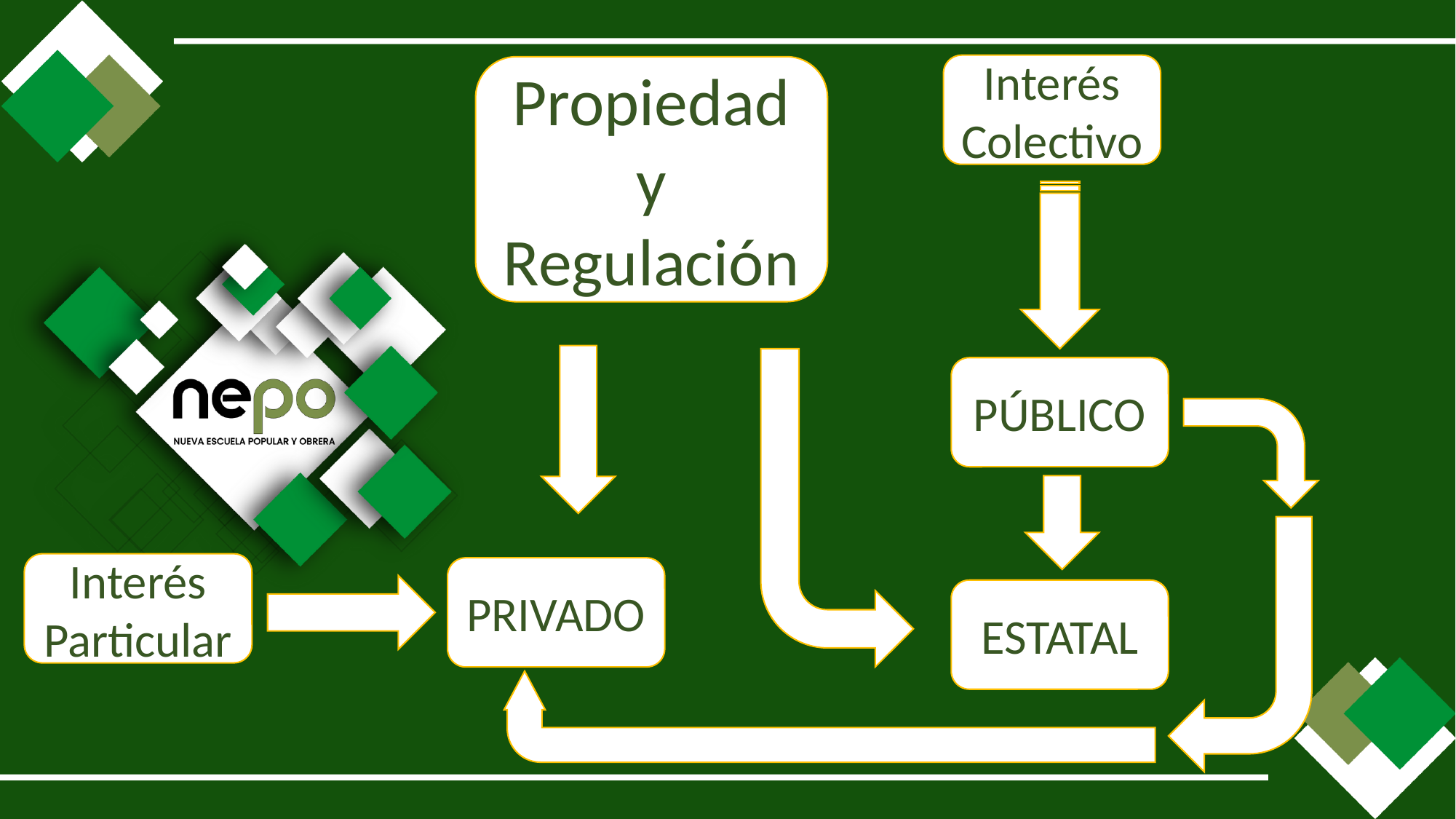

Interés
Colectivo
Propiedad y
Regulación

PÚBLICO

Interés
Particular
PRIVADO
ESTATAL